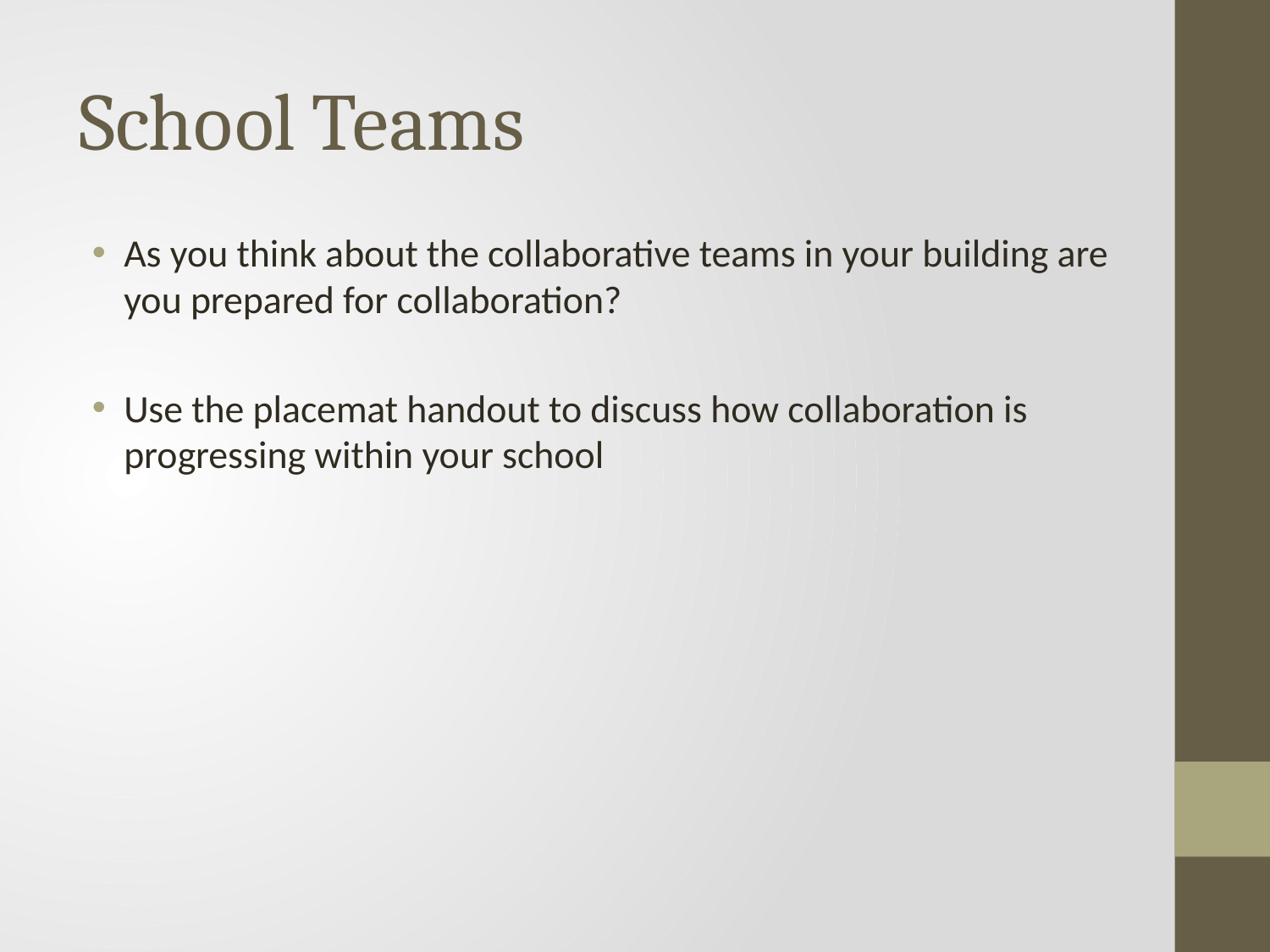

# School Teams
As you think about the collaborative teams in your building are you prepared for collaboration?

Use the placemat handout to discuss how collaboration is progressing within your school